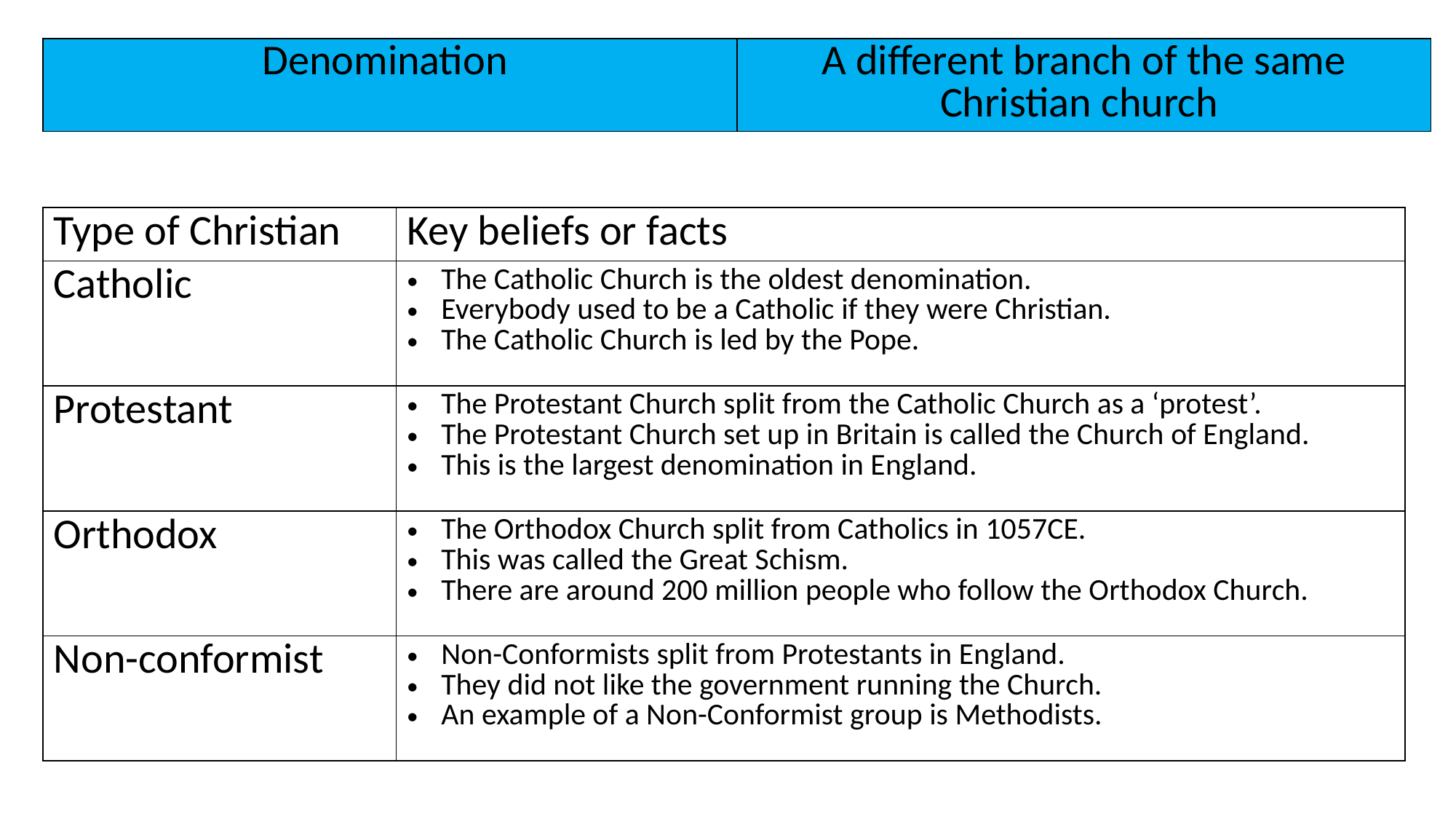

| Denomination | A different branch of the same Christian church |
| --- | --- |
| Type of Christian | Key beliefs or facts |
| --- | --- |
| Catholic | The Catholic Church is the oldest denomination. Everybody used to be a Catholic if they were Christian. The Catholic Church is led by the Pope. |
| Protestant | The Protestant Church split from the Catholic Church as a ‘protest’. The Protestant Church set up in Britain is called the Church of England. This is the largest denomination in England. |
| Orthodox | The Orthodox Church split from Catholics in 1057CE. This was called the Great Schism. There are around 200 million people who follow the Orthodox Church. |
| Non-conformist | Non-Conformists split from Protestants in England. They did not like the government running the Church. An example of a Non-Conformist group is Methodists. |